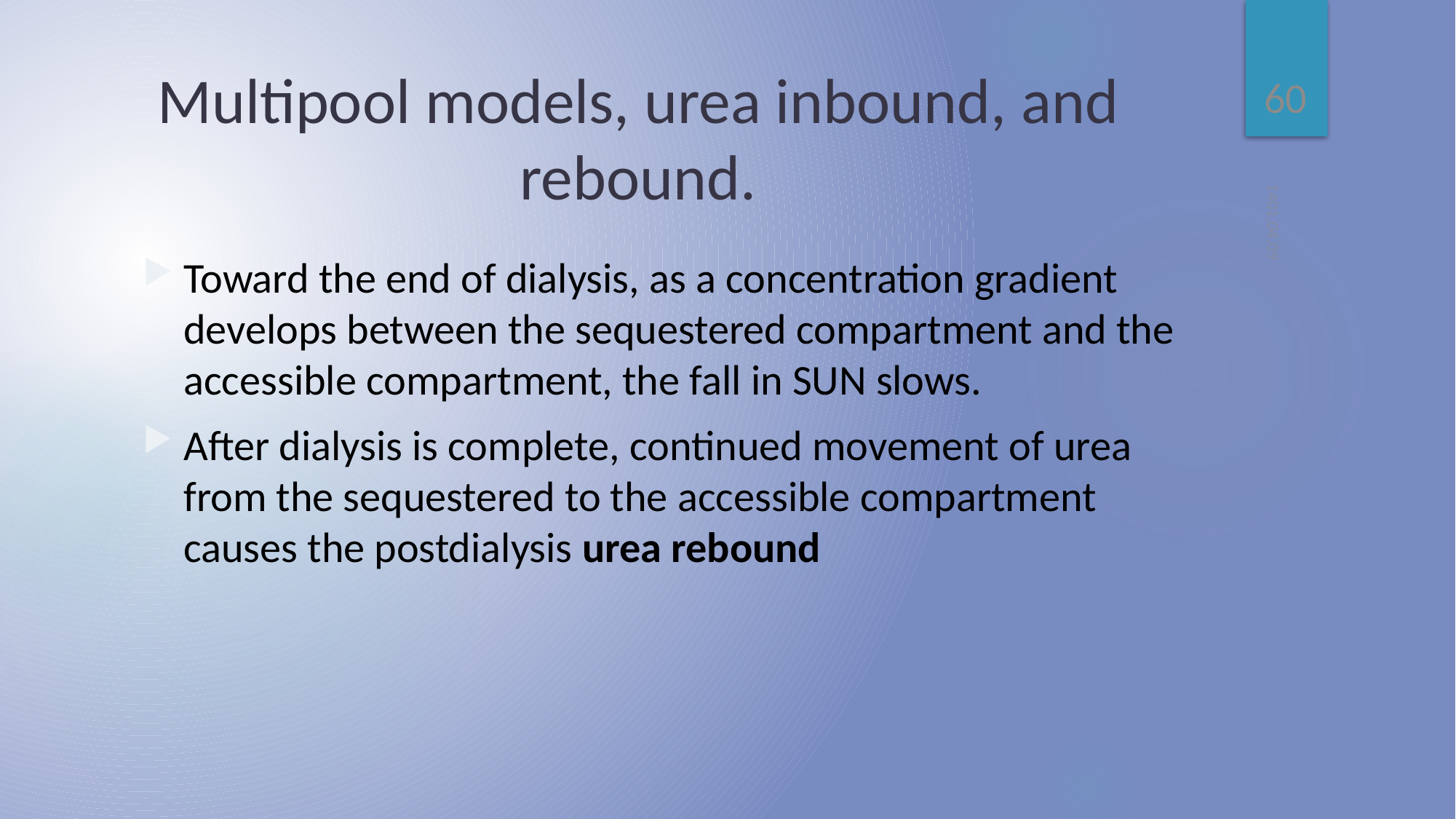

60
# Multipool models, urea inbound, and rebound.
1401.04.09
Toward the end of dialysis, as a concentration gradient develops between the sequestered compartment and the accessible compartment, the fall in SUN slows.
After dialysis is complete, continued movement of urea from the sequestered to the accessible compartment causes the postdialysis urea rebound